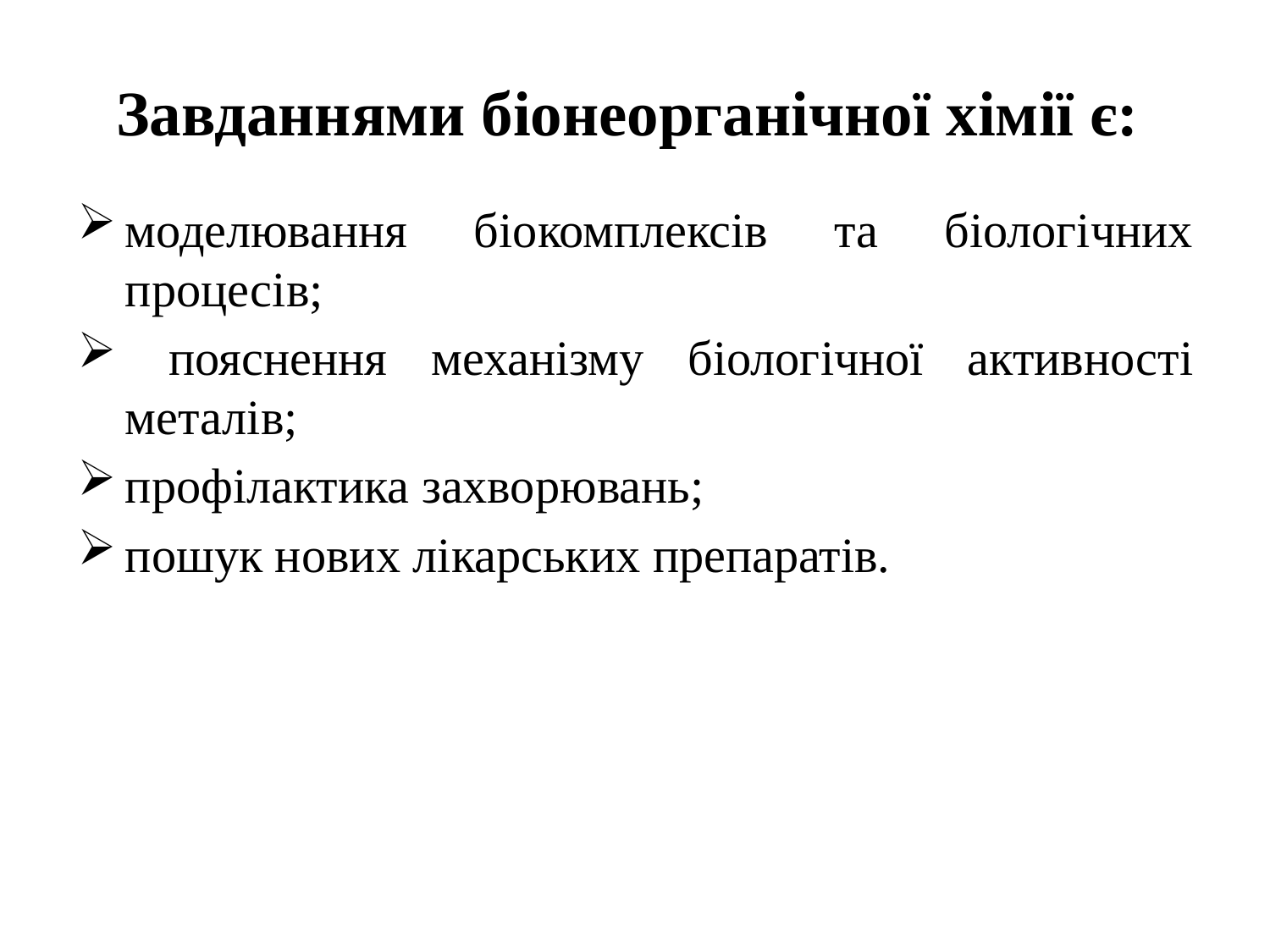

Завданнями біонеорганічної хімії є:

моделювання біокомплексів та біологічних процесів;
 пояснення механізму біологічної активності металів;
профілактика захворювань;
пошук нових лікарських препаратів.